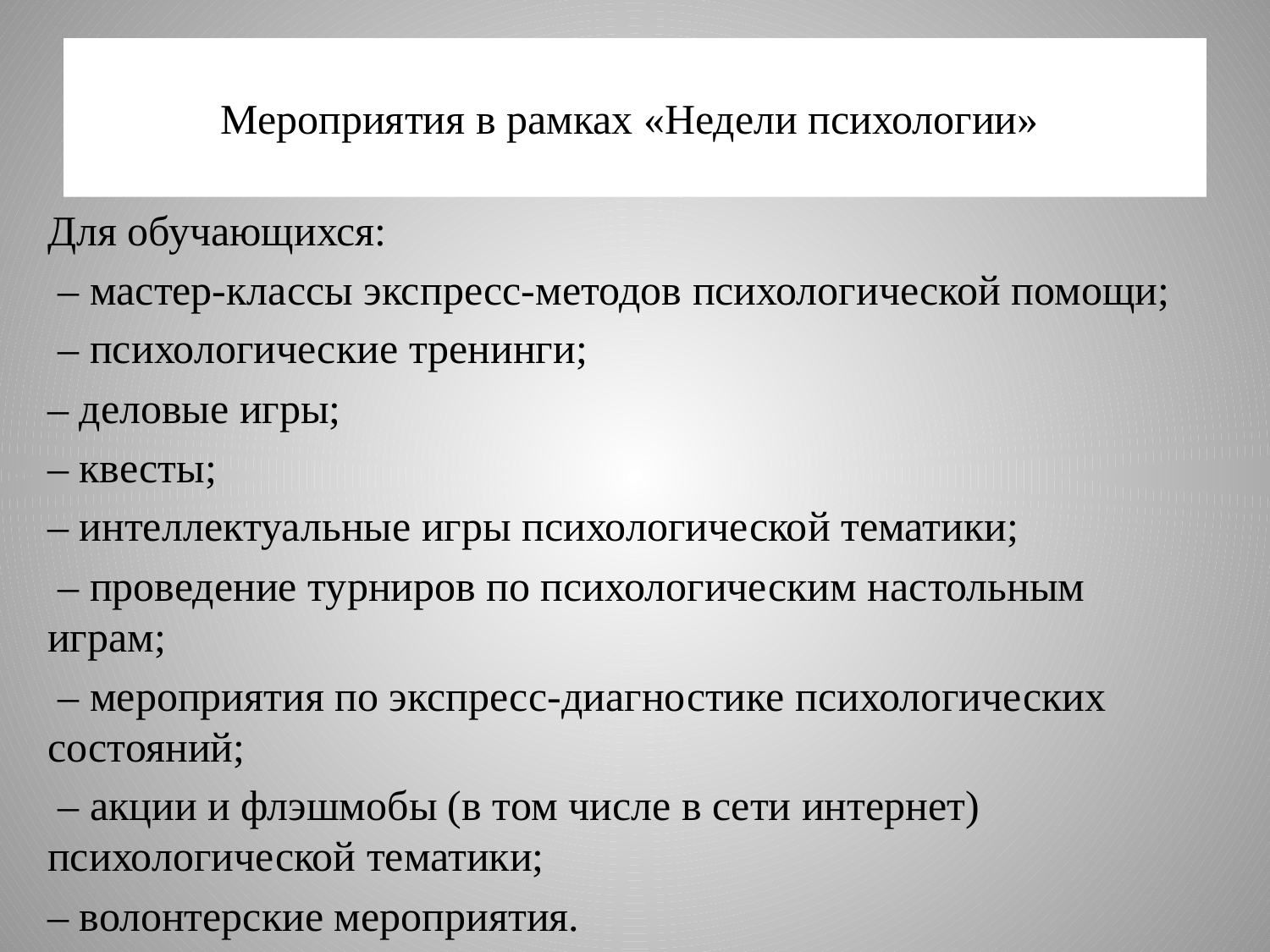

# Мероприятия в рамках «Недели психологии»
Для обучающихся:
 – мастер-классы экспресс-методов психологической помощи;
 – психологические тренинги;
– деловые игры;
– квесты;
– интеллектуальные игры психологической тематики;
 – проведение турниров по психологическим настольным играм;
 – мероприятия по экспресс-диагностике психологических состояний;
 – акции и флэшмобы (в том числе в сети интернет) психологической тематики;
– волонтерские мероприятия.